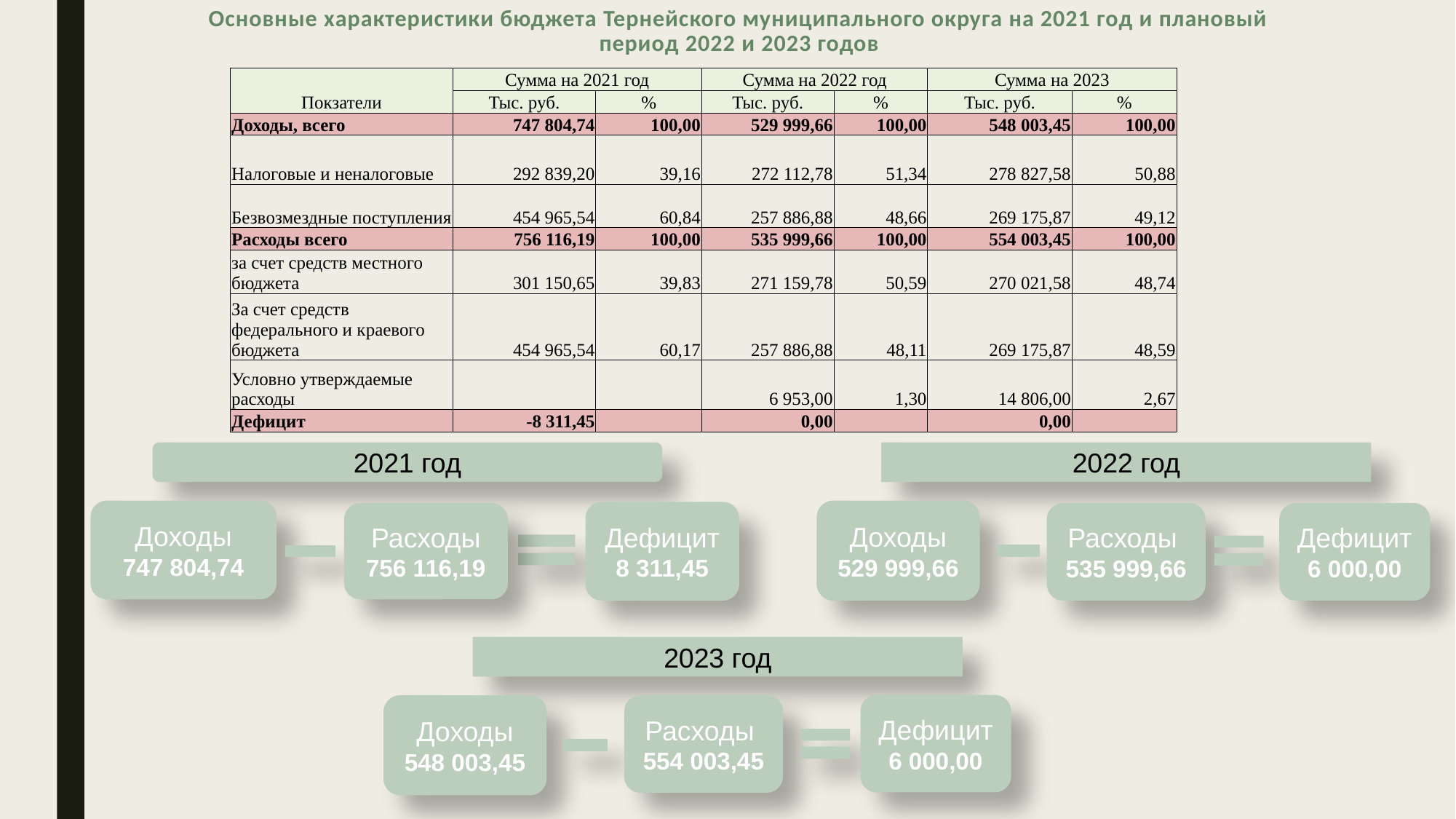

# Основные характеристики бюджета Тернейского муниципального округа на 2021 год и плановый период 2022 и 2023 годов
| Покзатели | Сумма на 2021 год |  | Сумма на 2022 год |  | Сумма на 2023 |  |
| --- | --- | --- | --- | --- | --- | --- |
|  | Тыс. руб. | % | Тыс. руб. | % | Тыс. руб. | % |
| Доходы, всего | 747 804,74 | 100,00 | 529 999,66 | 100,00 | 548 003,45 | 100,00 |
| Налоговые и неналоговые | 292 839,20 | 39,16 | 272 112,78 | 51,34 | 278 827,58 | 50,88 |
| Безвозмездные поступления | 454 965,54 | 60,84 | 257 886,88 | 48,66 | 269 175,87 | 49,12 |
| Расходы всего | 756 116,19 | 100,00 | 535 999,66 | 100,00 | 554 003,45 | 100,00 |
| за счет средств местного бюджета | 301 150,65 | 39,83 | 271 159,78 | 50,59 | 270 021,58 | 48,74 |
| За счет средств федерального и краевого бюджета | 454 965,54 | 60,17 | 257 886,88 | 48,11 | 269 175,87 | 48,59 |
| Условно утверждаемые расходы |  |  | 6 953,00 | 1,30 | 14 806,00 | 2,67 |
| Дефицит | -8 311,45 |  | 0,00 |  | 0,00 |  |
2022 год
2021 год
Доходы
529 999,66
Доходы
747 804,74
Дефицит
8 311,45
Расходы
756 116,19
Расходы
535 999,66
Дефицит
6 000,00

2023 год
Дефицит
6 000,00
Доходы
548 003,45
Расходы
554 003,45